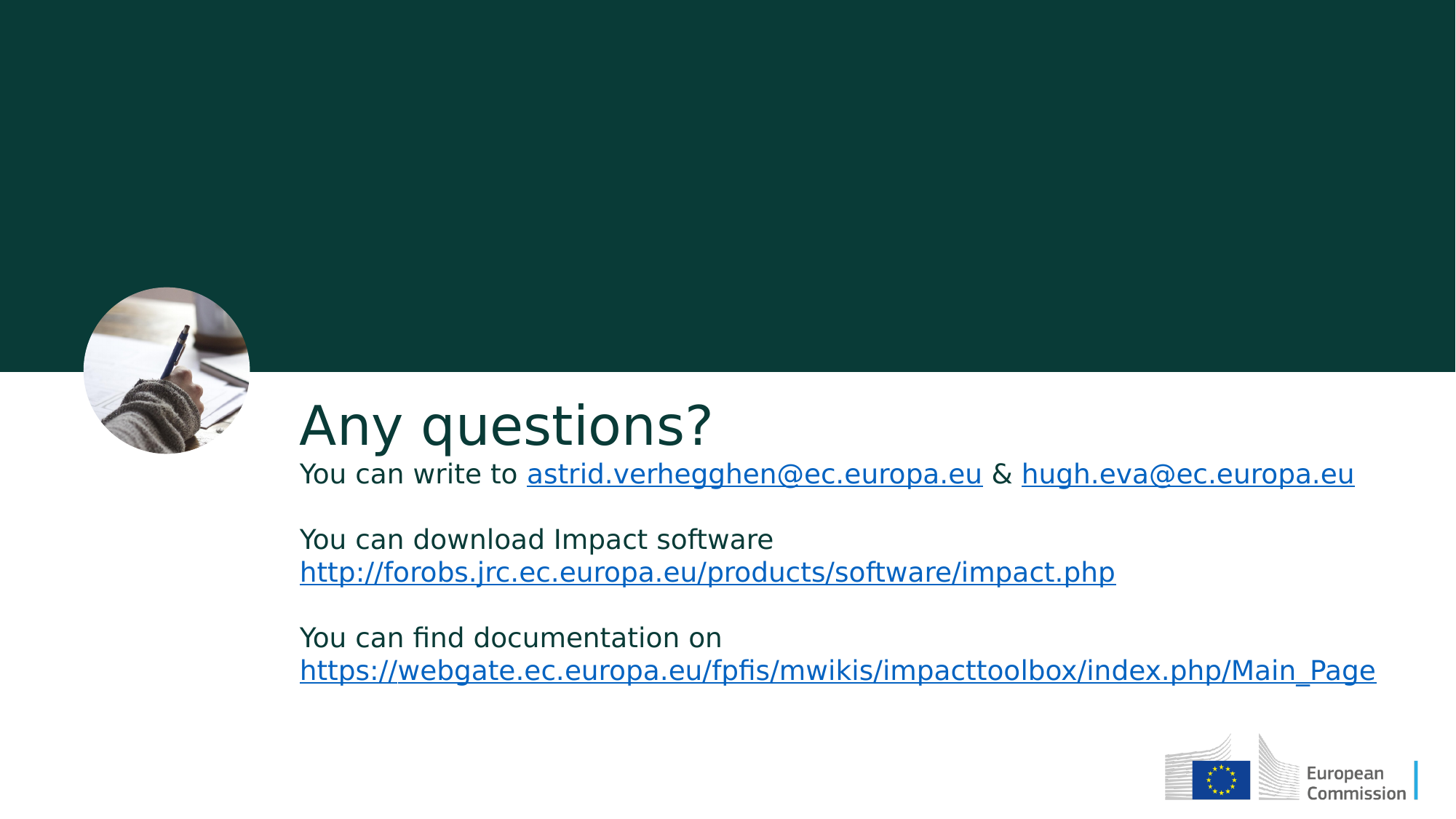

Any questions?
You can write to astrid.verhegghen@ec.europa.eu & hugh.eva@ec.europa.eu

You can download Impact software
http://forobs.jrc.ec.europa.eu/products/software/impact.php

You can find documentation on
https://webgate.ec.europa.eu/fpfis/mwikis/impacttoolbox/index.php/Main_Page